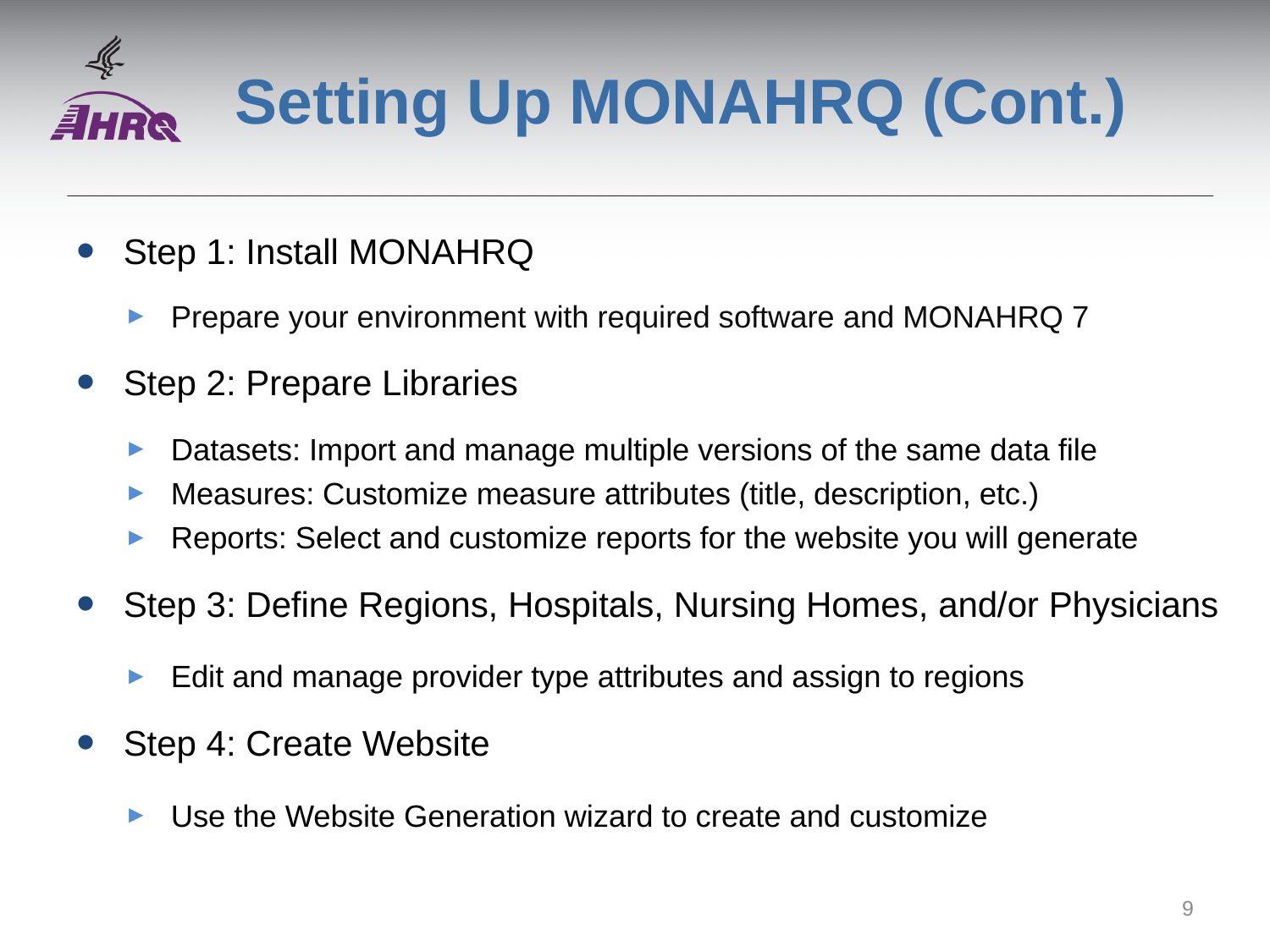

# Setting Up MONAHRQ (Cont.)
Step 1: Install MONAHRQ
Prepare your environment with required software and MONAHRQ 7
Step 2: Prepare Libraries
Datasets: Import and manage multiple versions of the same data file
Measures: Customize measure attributes (title, description, etc.)
Reports: Select and customize reports for the website you will generate
Step 3: Define Regions, Hospitals, Nursing Homes, and/or Physicians
Edit and manage provider type attributes and assign to regions
Step 4: Create Website
Use the Website Generation wizard to create and customize
9